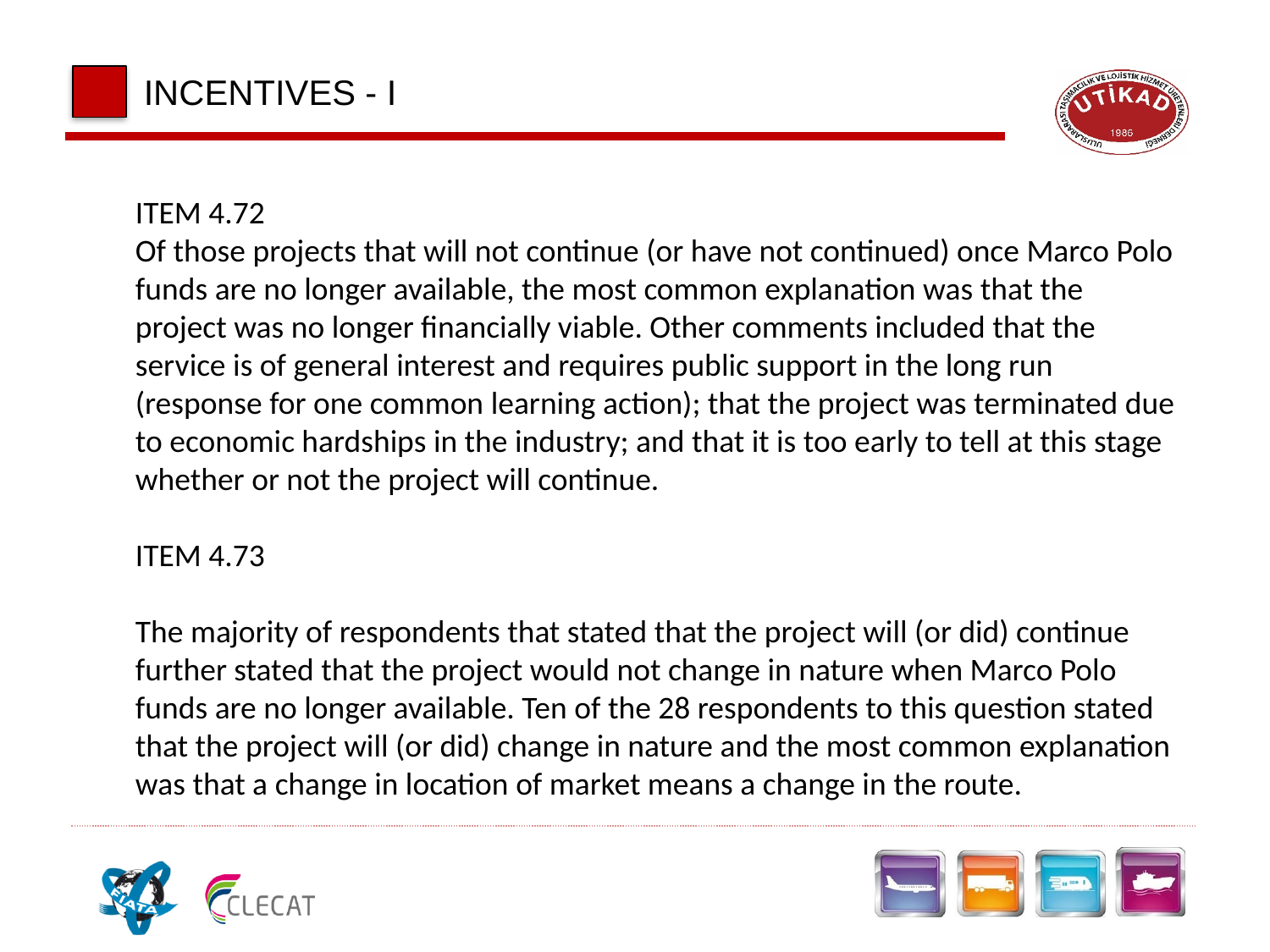

INCENTIVES - I
ITEM 4.72
Of those projects that will not continue (or have not continued) once Marco Polo funds are no longer available, the most common explanation was that the project was no longer financially viable. Other comments included that the service is of general interest and requires public support in the long run (response for one common learning action); that the project was terminated due to economic hardships in the industry; and that it is too early to tell at this stage whether or not the project will continue.

ITEM 4.73

The majority of respondents that stated that the project will (or did) continue further stated that the project would not change in nature when Marco Polo funds are no longer available. Ten of the 28 respondents to this question stated that the project will (or did) change in nature and the most common explanation was that a change in location of market means a change in the route.